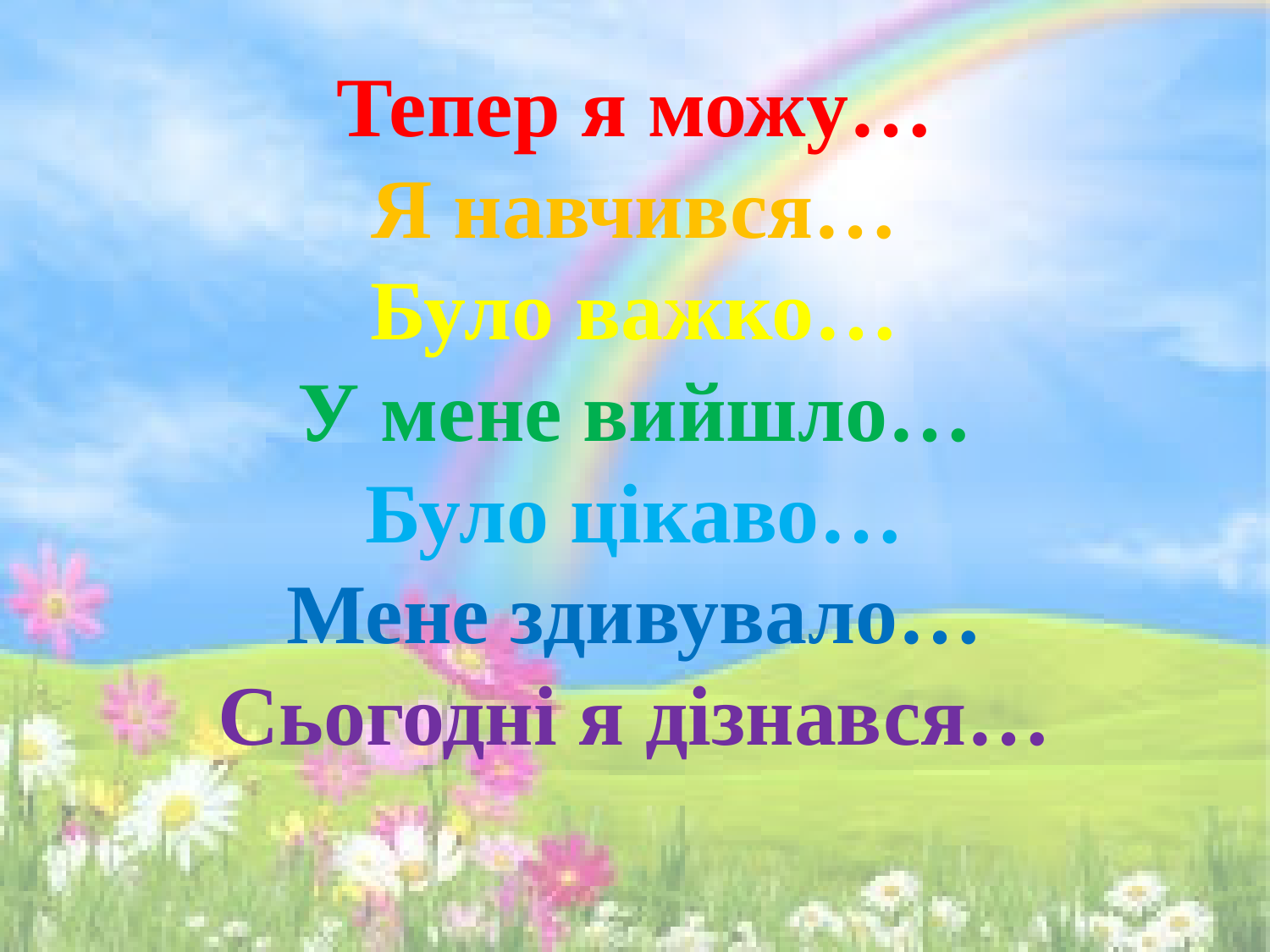

# Тепер я можу… Я навчився… Було важко… У мене вийшло… Було цікаво… Мене здивувало… Сьогодні я дізнався…